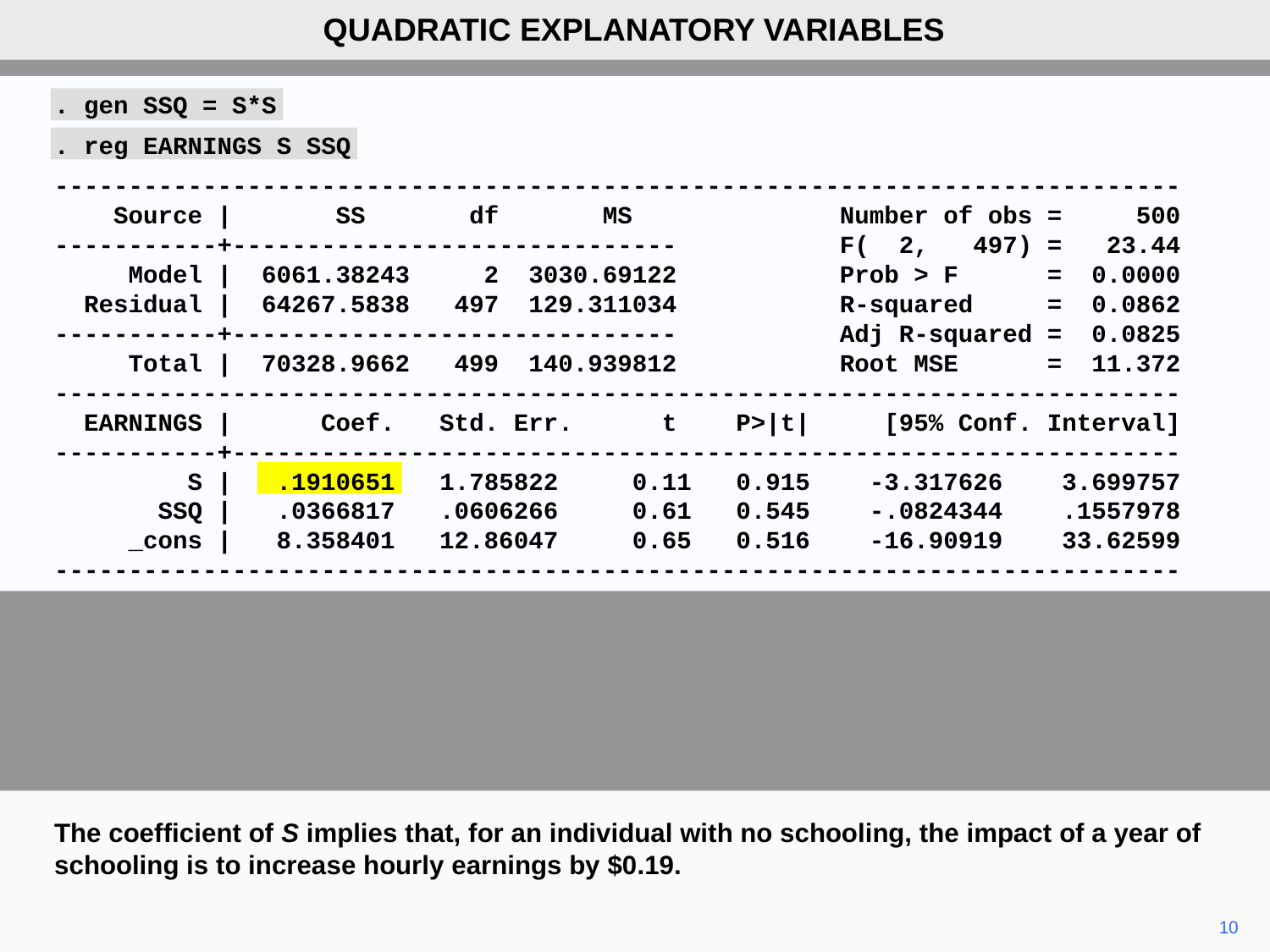

QUADRATIC EXPLANATORY VARIABLES

. gen SSQ = S*S
. reg EARNINGS S SSQ
----------------------------------------------------------------------------
    Source |       SS       df       MS              Number of obs =     500
-----------+------------------------------           F(  2,   497) =   23.44
     Model |  6061.38243     2  3030.69122           Prob > F      =  0.0000
  Residual |  64267.5838   497  129.311034           R-squared     =  0.0862
-----------+------------------------------           Adj R-squared =  0.0825
     Total |  70328.9662   499  140.939812           Root MSE      =  11.372
----------------------------------------------------------------------------
  EARNINGS |      Coef.   Std. Err.      t    P>|t|     [95% Conf. Interval]
-----------+----------------------------------------------------------------
         S |   .1910651   1.785822     0.11   0.915    -3.317626    3.699757
       SSQ |   .0366817   .0606266     0.61   0.545    -.0824344    .1557978
     _cons |   8.358401   12.86047     0.65   0.516    -16.90919    33.62599
----------------------------------------------------------------------------

The coefficient of S implies that, for an individual with no schooling, the impact of a year of schooling is to increase hourly earnings by $0.19.
10